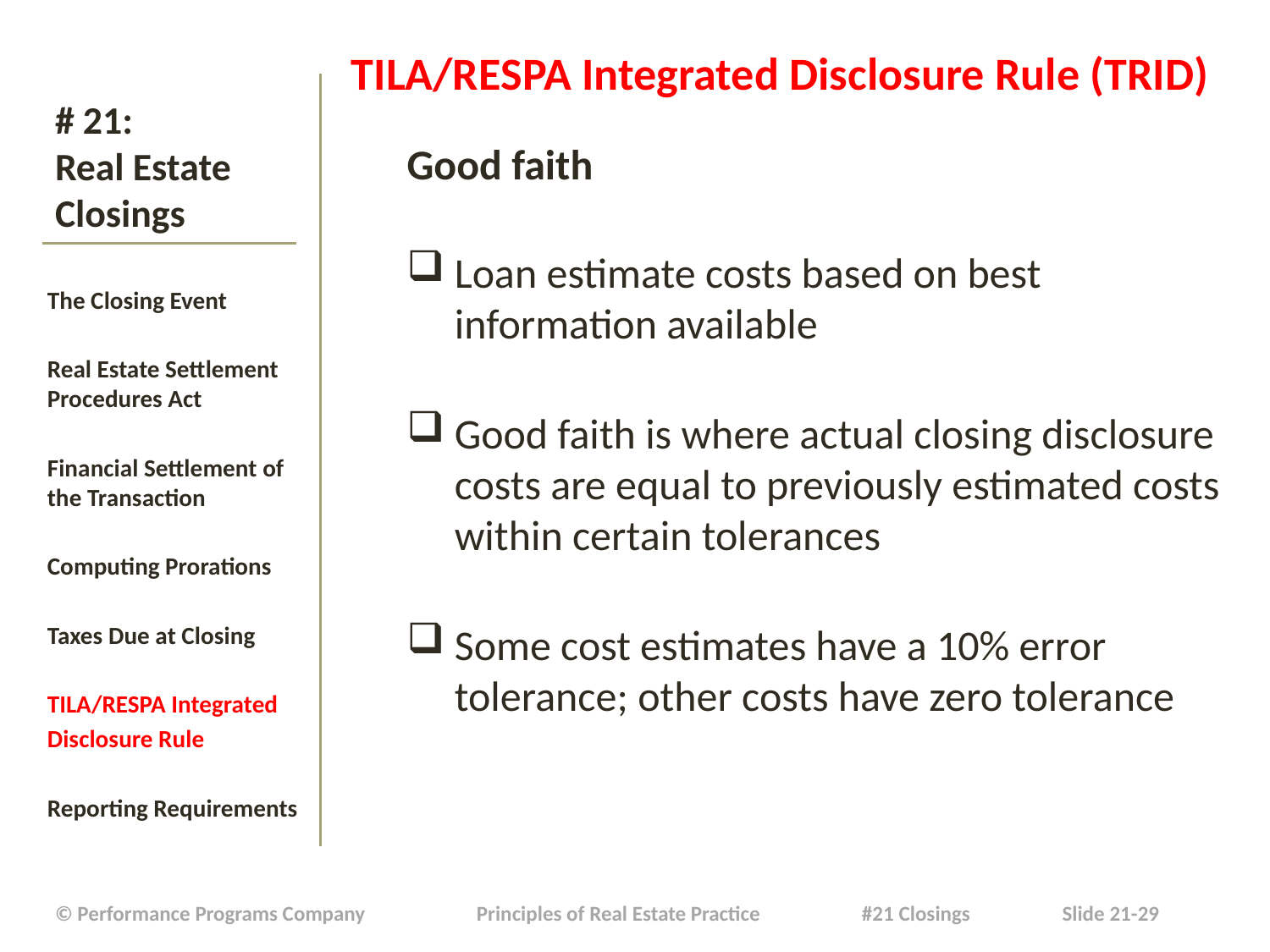

TILA/RESPA Integrated Disclosure Rule (TRID)

Good faith

Loan estimate costs based on best information available
Good faith is where actual closing disclosure costs are equal to previously estimated costs within certain tolerances
Some cost estimates have a 10% error tolerance; other costs have zero tolerance

# # 21: Real Estate Closings

The Closing Event

Real Estate Settlement Procedures Act

Financial Settlement of the Transaction

Computing Prorations

Taxes Due at Closing

TILA/RESPA Integrated
Disclosure Rule

Reporting Requirements

| © Performance Programs Company Principles of Real Estate Practice #21 Closings Slide 21-29 |
| --- |